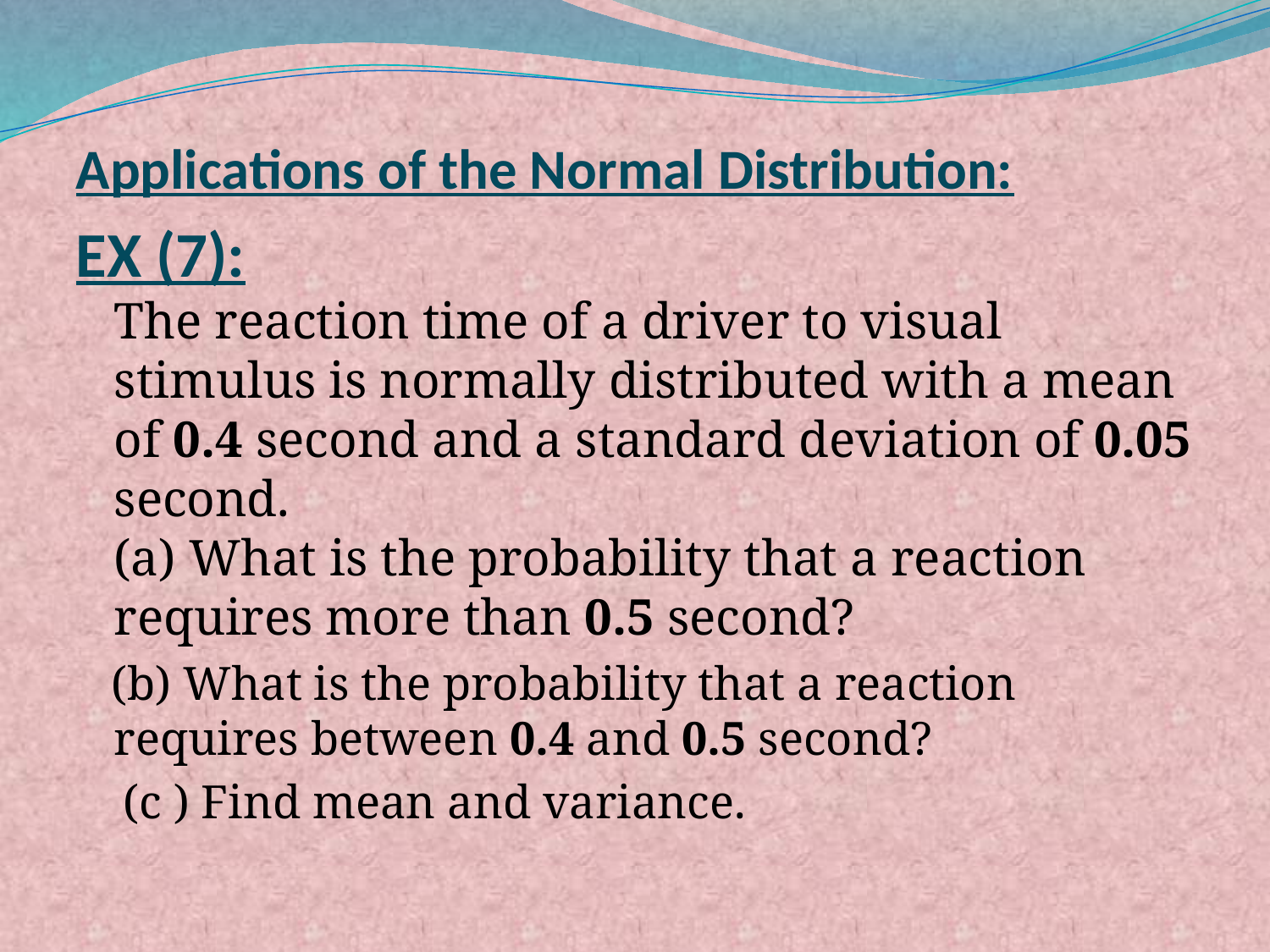

Applications of the Normal Distribution:
EX (7):
The reaction time of a driver to visual stimulus is normally distributed with a mean of 0.4 second and a standard deviation of 0.05 second.
(a) What is the probability that a reaction requires more than 0.5 second?
   (b) What is the probability that a reaction requires between 0.4 and 0.5 second?
    (c ) Find mean and variance.